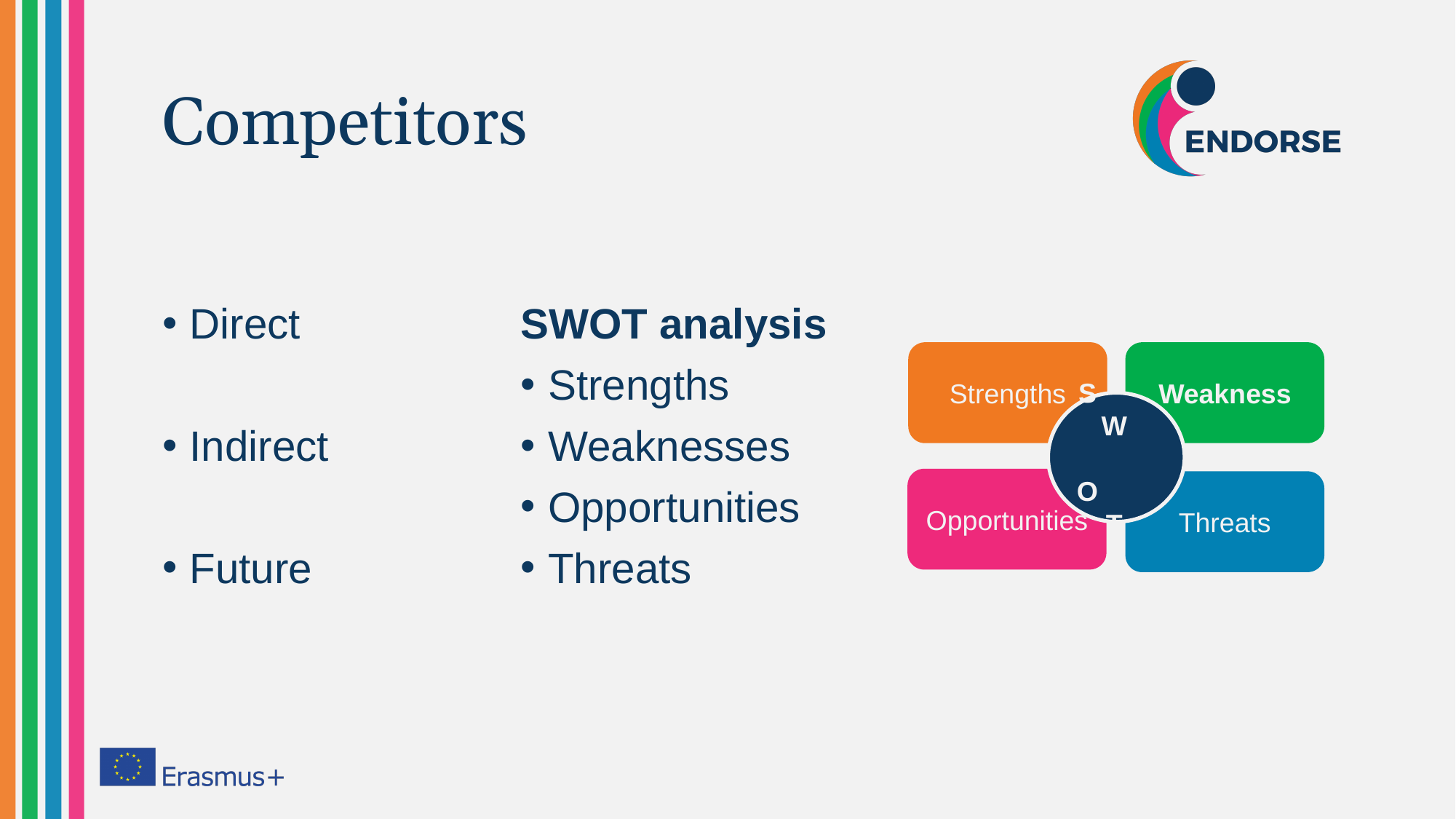

# Competitors
Direct

Indirect

Future
SWOT analysis
Strengths
Weaknesses
Opportunities
Threats

Strengths
Weakness
S        W

O        T
Opportunities
Threats